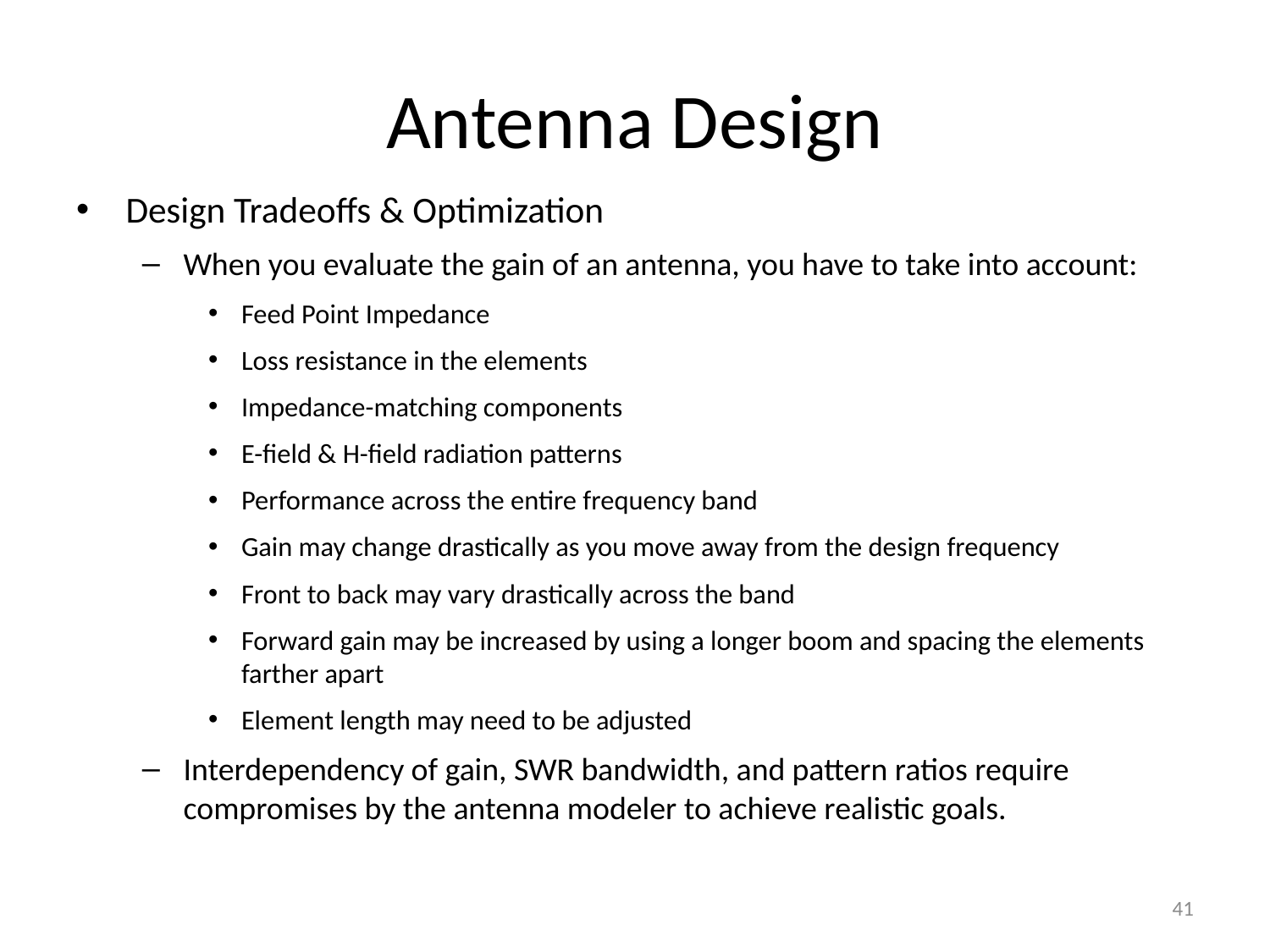

# Antenna Design
Design Tradeoffs & Optimization
When you evaluate the gain of an antenna, you have to take into account:
Feed Point Impedance
Loss resistance in the elements
Impedance-matching components
E-field & H-field radiation patterns
Performance across the entire frequency band
Gain may change drastically as you move away from the design frequency
Front to back may vary drastically across the band
Forward gain may be increased by using a longer boom and spacing the elements farther apart
Element length may need to be adjusted
Interdependency of gain, SWR bandwidth, and pattern ratios require compromises by the antenna modeler to achieve realistic goals.

41